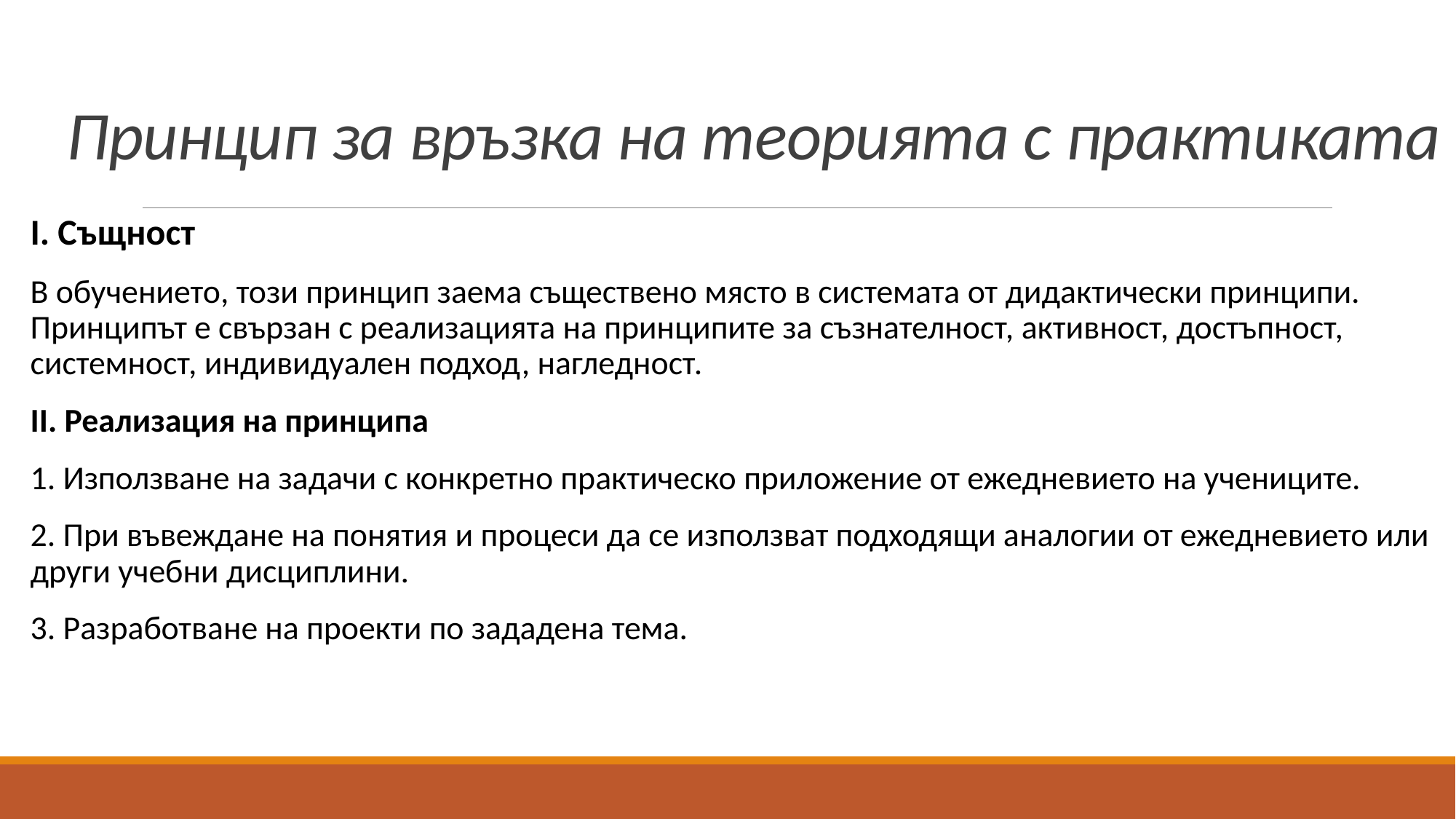

# Принцип за връзка на теорията с практиката
I. Същност
В обучението, този принцип заема съществено място в системата от дидактически принципи.  Принципът е свързан с реализацията на принципите за съзнателност, активност, достъпност, системност, индивидуален подход, нагледност.
II. Реализация на принципа
1. Използване на задачи с конкретно практическо приложение от ежедневието на учениците.
2. При въвеждане на понятия и процеси да се използват подходящи аналогии от ежедневието или други учебни дисциплини.
3. Разработване на проекти по зададена тема.